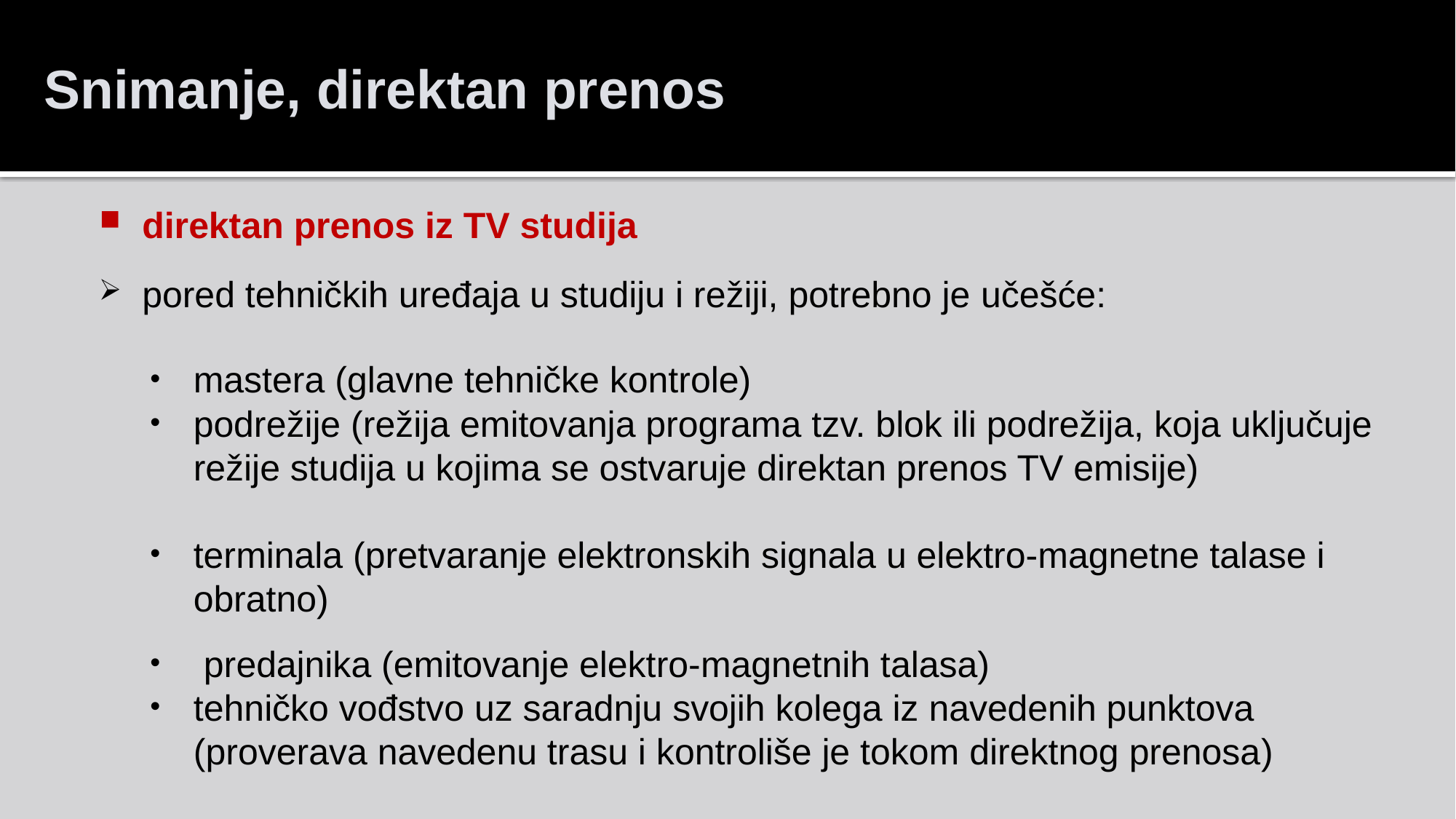

Snimanje, direktan prenos

direktan prenos iz TV studija

pored tehničkih uređaja u studiju i režiji, potrebno je učešće:

mastera (glavne tehničke kontrole)
podrežije (režija emitovanja programa tzv. blok ili podrežija, koja uključuje režije studija u kojima se ostvaruje direktan prenos TV emisije)

terminala (pretvaranje elektronskih signala u elektro-magnetne talase i obratno)
 predajnika (emitovanje elektro-magnetnih talasa)
tehničko vođstvo uz saradnju svojih kolega iz navedenih punktova (proverava navedenu trasu i kontroliše je tokom direktnog prenosa)